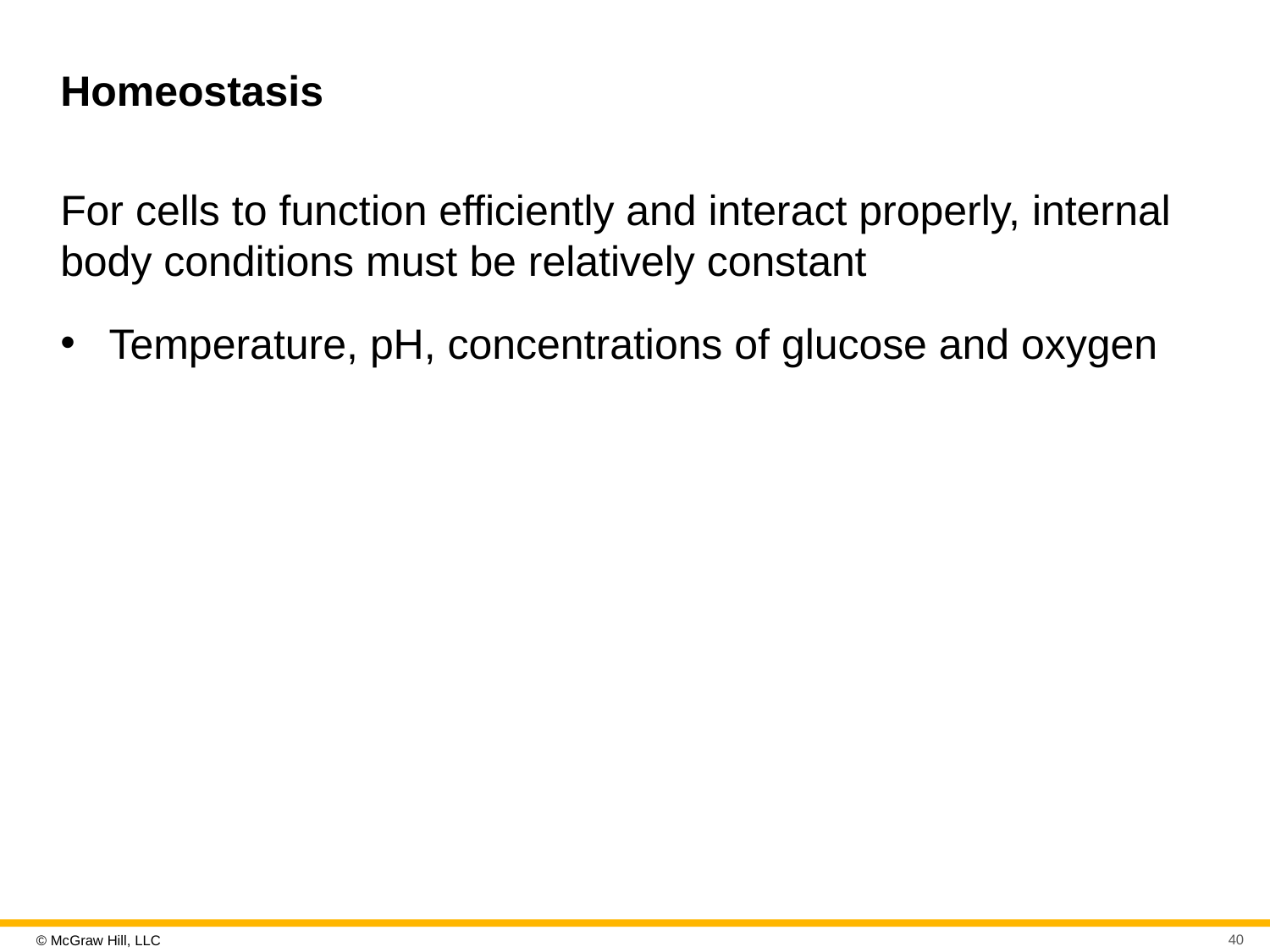

# Homeostasis
For cells to function efficiently and interact properly, internal body conditions must be relatively constant
Temperature, pH, concentrations of glucose and oxygen
40